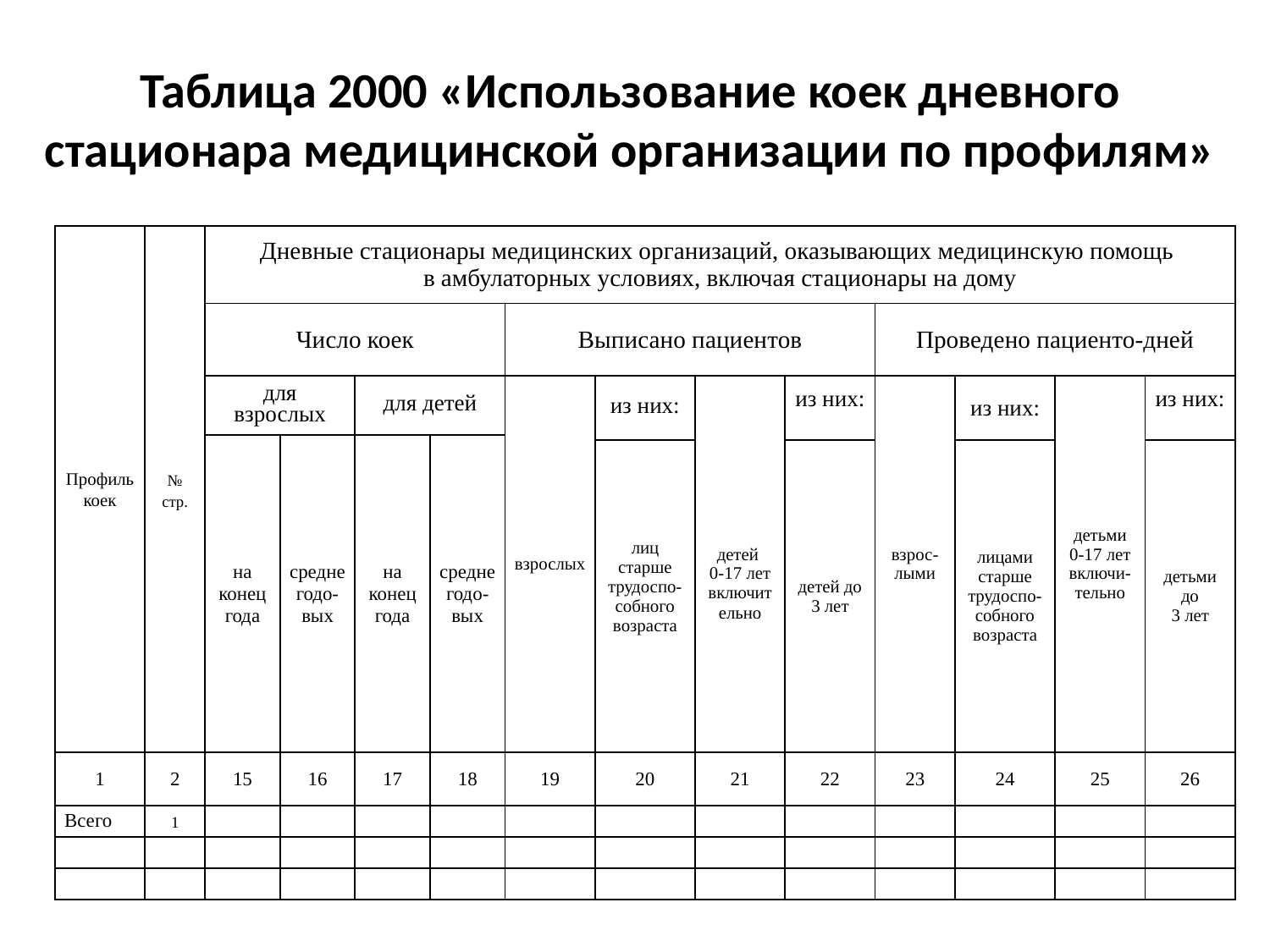

# Таблица 2000 «Использование коек дневного стационара медицинской организации по профилям»
| Профиль коек | № стр. | Дневные стационары медицинских организаций, оказывающих медицинскую помощь в амбулаторных условиях, включая стационары на дому |  |  |  |  |  |  |  |  |  |  |  |
| --- | --- | --- | --- | --- | --- | --- | --- | --- | --- | --- | --- | --- | --- |
|  |  | Число коек |  |  |  | Выписано пациентов |  |  |  | Проведено пациенто-дней |  |  |  |
|  |  | для взрослых |  | для детей |  | взрослых | из них: | детей 0-17 лет включительно | из них: | взрос-лыми | из них: | детьми 0-17 лет включи-тельно | из них: |
|  |  | на конец года | среднегодо-вых | на конец года | среднегодо-вых |  |  |  |  |  |  |  |  |
|  |  |  |  |  |  |  | лиц старше трудоспо-собного возраста |  | детей до 3 лет |  | лицами старше трудоспо-собного возраста |  | детьми до 3 лет |
| 1 | 2 | 15 | 16 | 17 | 18 | 19 | 20 | 21 | 22 | 23 | 24 | 25 | 26 |
| Всего | 1 |  |  |  |  |  |  |  |  |  |  |  |  |
|  |  |  |  |  |  |  |  |  |  |  |  |  |  |
|  |  |  |  |  |  |  |  |  |  |  |  |  |  |